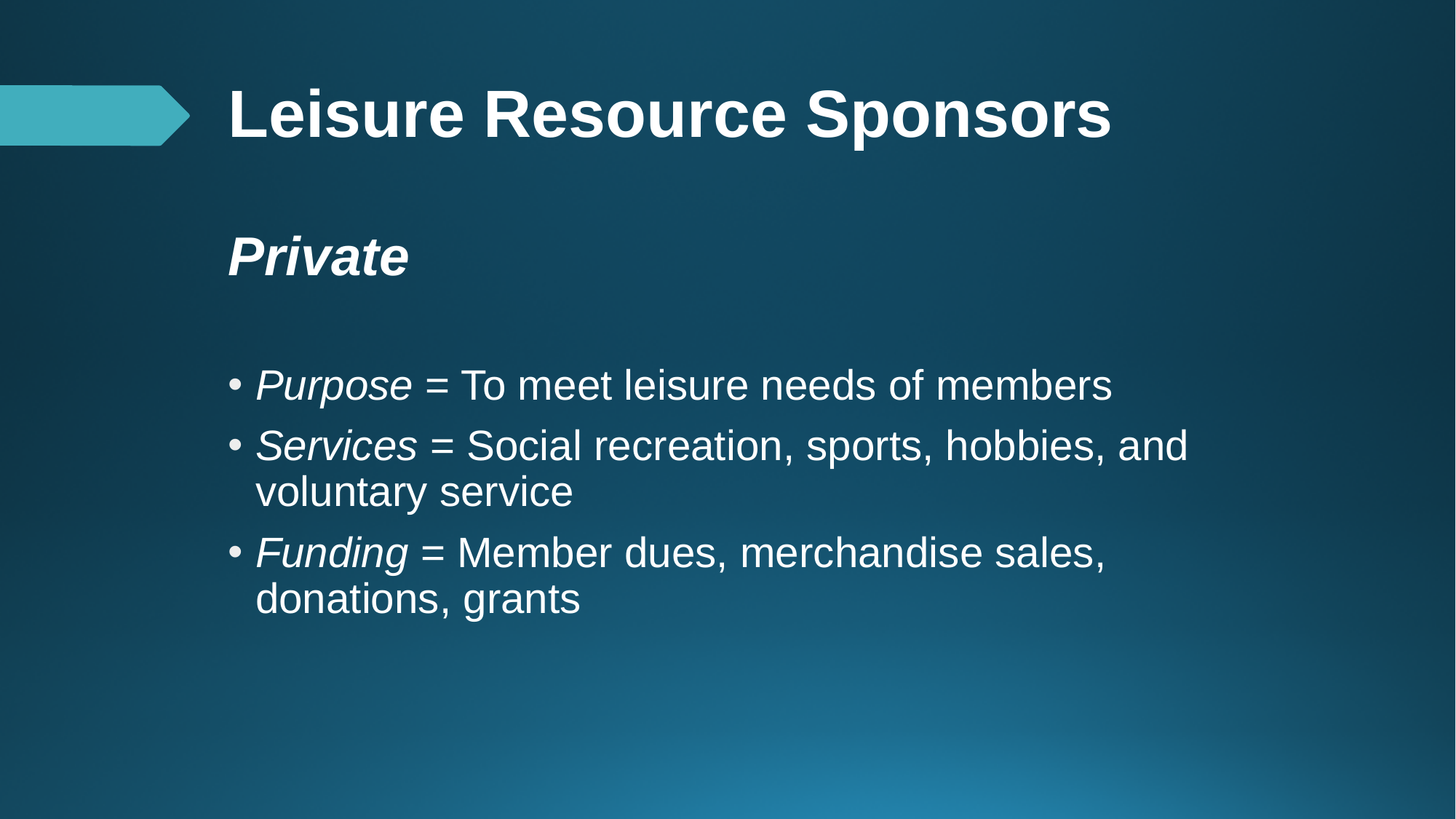

# Leisure Resource Sponsors
Private

Purpose = To meet leisure needs of members
Services = Social recreation, sports, hobbies, and voluntary service
Funding = Member dues, merchandise sales, donations, grants